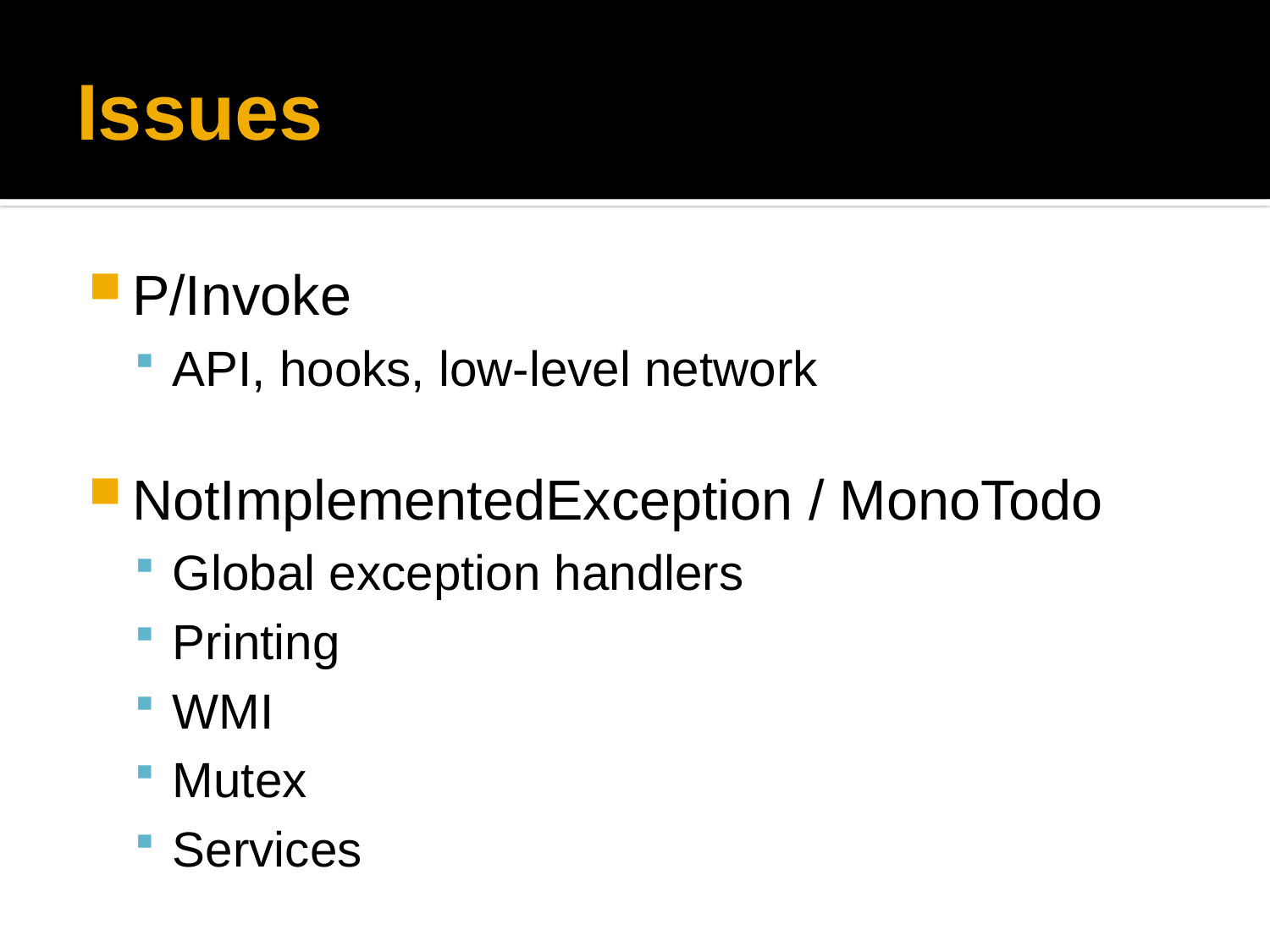

# Issues
P/Invoke
API, hooks, low-level network

NotImplementedException / MonoTodo
Global exception handlers
Printing
WMI
Mutex
Services